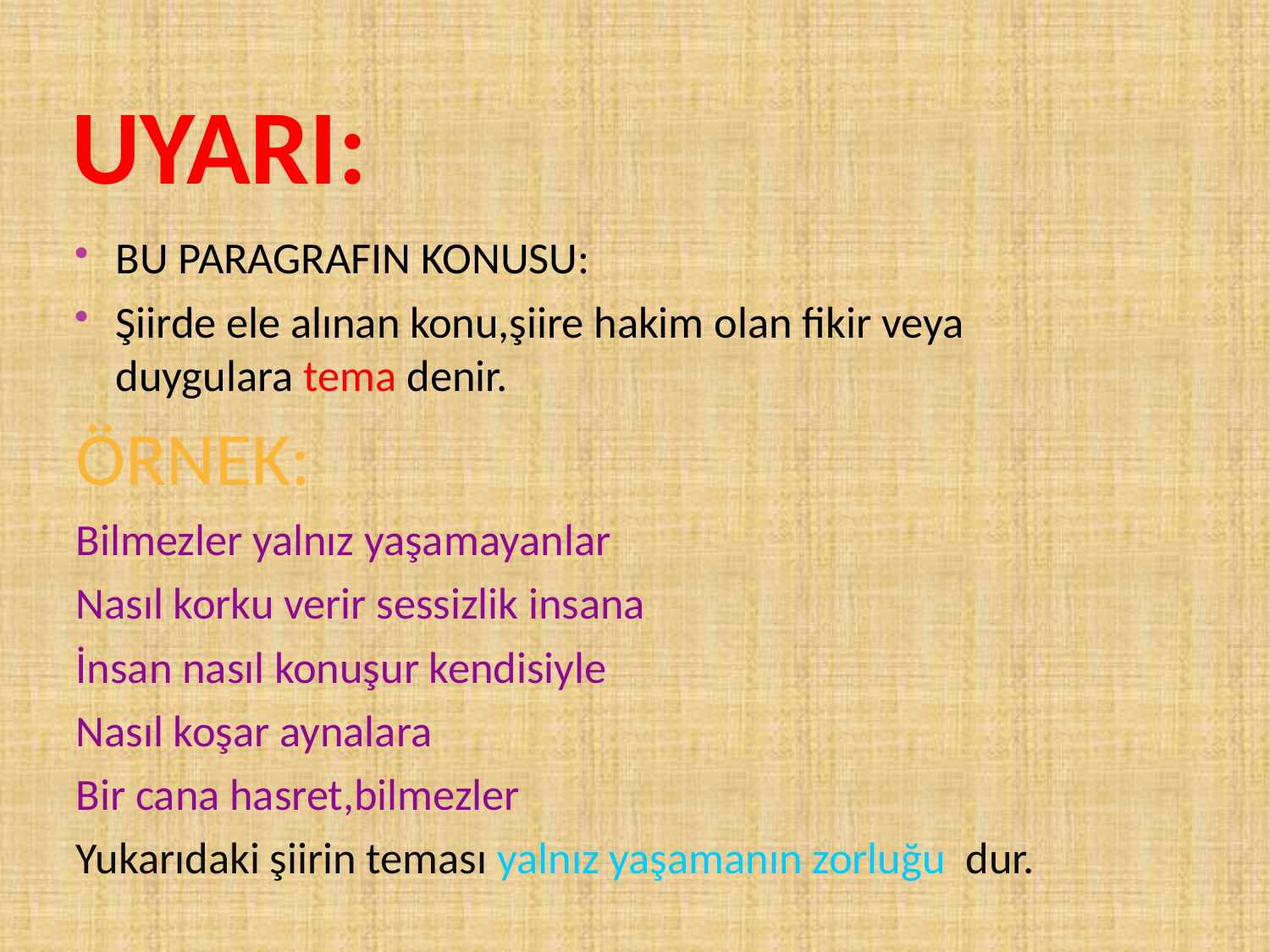

# UYARI:
BU PARAGRAFIN KONUSU:
Şiirde ele alınan konu,şiire hakim olan fikir veya duygulara tema denir.
ÖRNEK:
Bilmezler yalnız yaşamayanlar
Nasıl korku verir sessizlik insana
İnsan nasıl konuşur kendisiyle
Nasıl koşar aynalara
Bir cana hasret,bilmezler
Yukarıdaki şiirin teması yalnız yaşamanın zorluğu  dur.